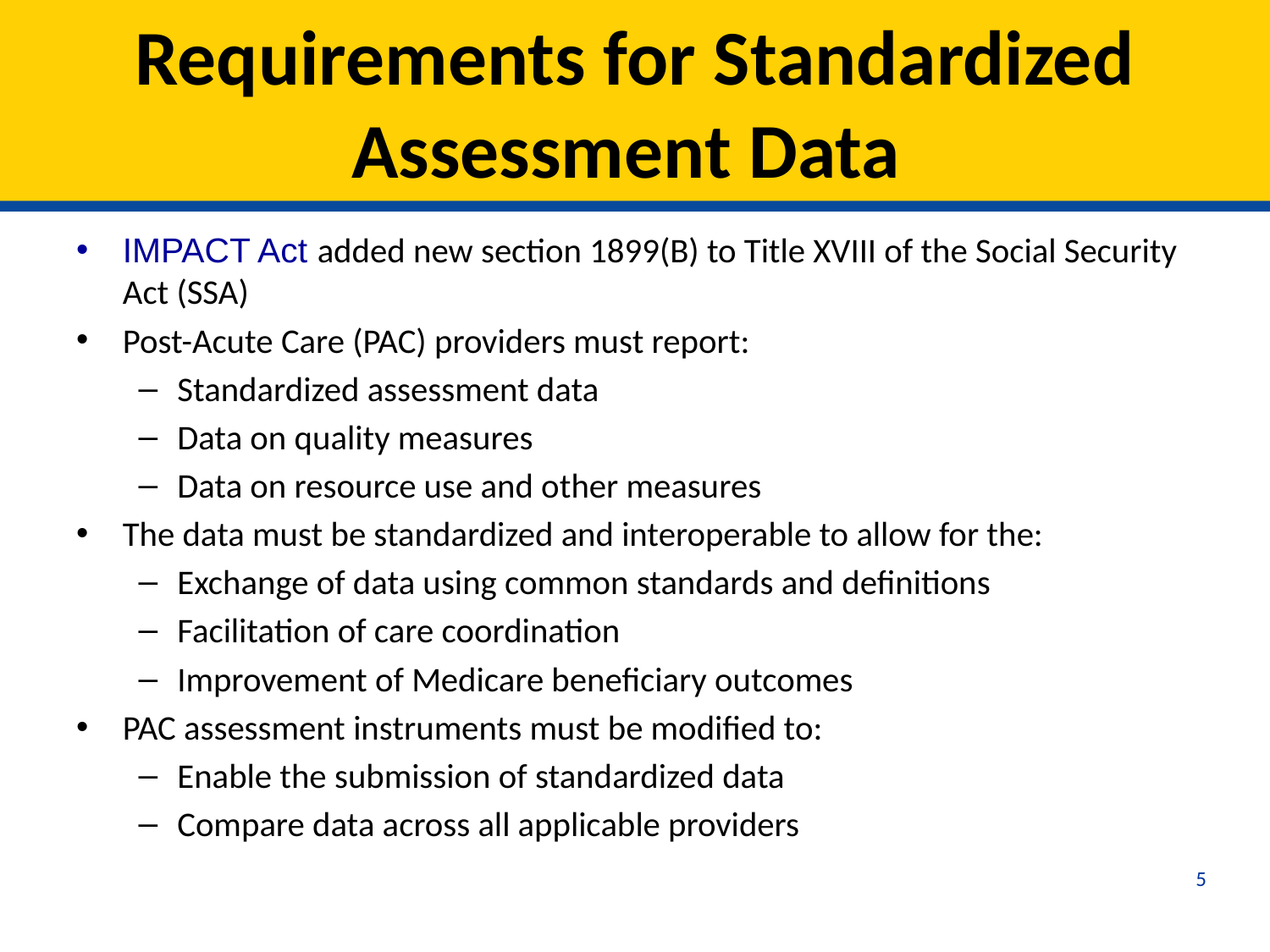

# Requirements for Standardized Assessment Data
IMPACT Act added new section 1899(B) to Title XVIII of the Social Security Act (SSA)
Post-Acute Care (PAC) providers must report:
Standardized assessment data
Data on quality measures
Data on resource use and other measures
The data must be standardized and interoperable to allow for the:
Exchange of data using common standards and definitions
Facilitation of care coordination
Improvement of Medicare beneficiary outcomes
PAC assessment instruments must be modified to:
Enable the submission of standardized data
Compare data across all applicable providers

5